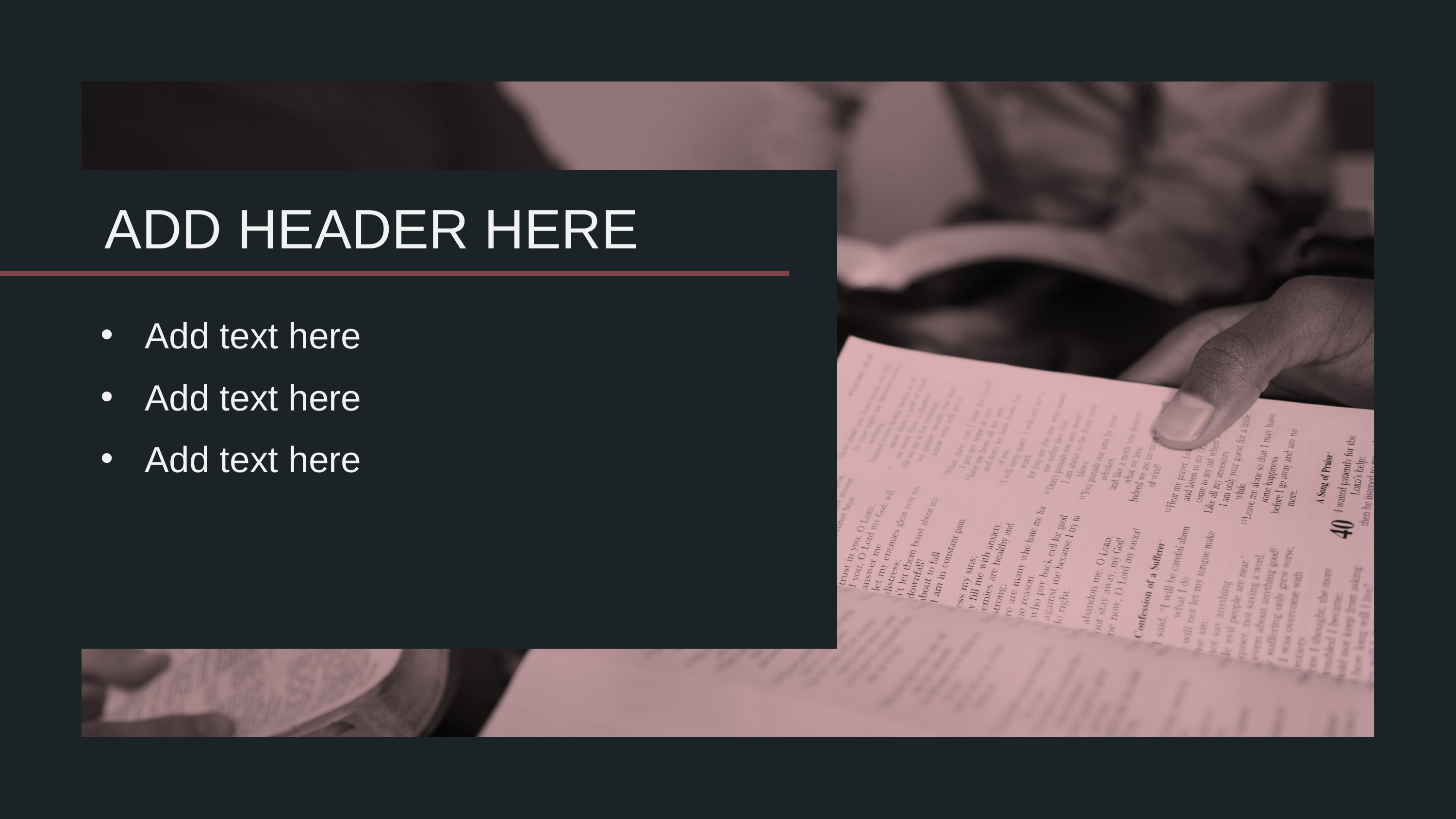

ADD HEADER HERE
Add text here
Add text here
Add text here